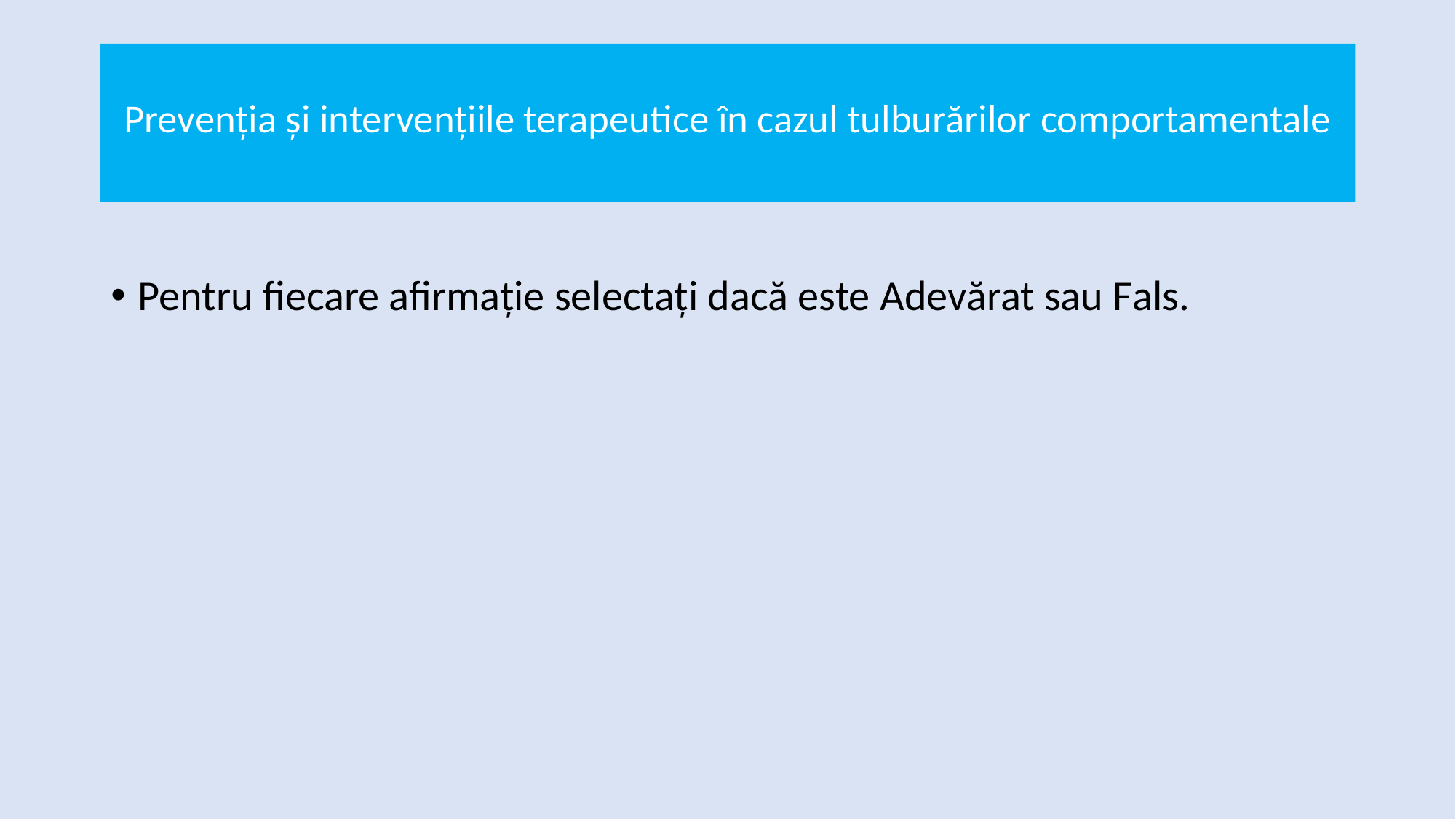

# Prevenția și intervențiile terapeutice în cazul tulburărilor comportamentale
Pentru fiecare afirmație selectați dacă este Adevărat sau Fals.